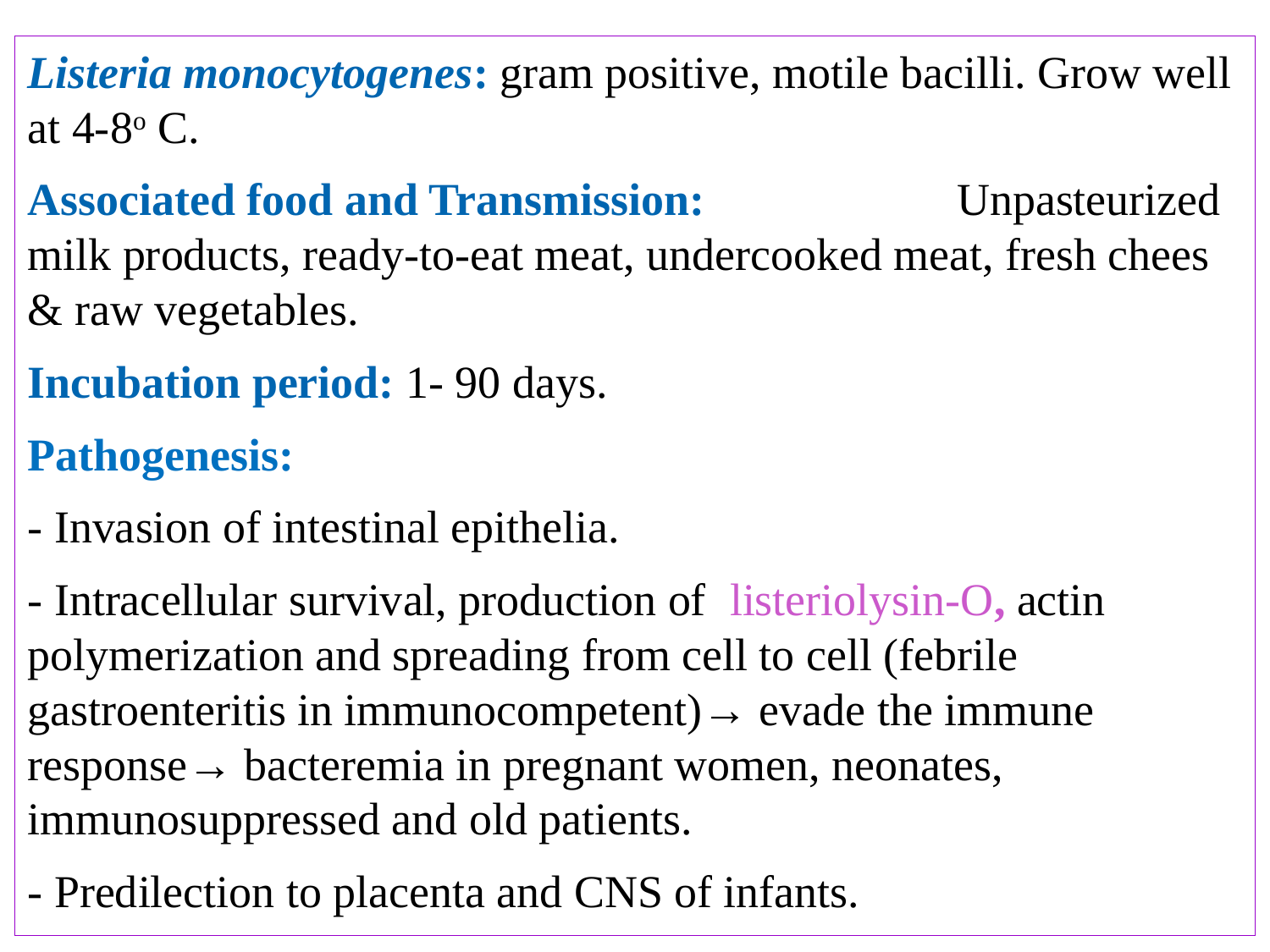

Listeria monocytogenes: gram positive, motile bacilli. Grow well at 4-8o C.
Associated food and Transmission:                      Unpasteurized milk products, ready-to-eat meat, undercooked meat, fresh chees & raw vegetables.
Incubation period: 1- 90 days.
Pathogenesis:
- Invasion of intestinal epithelia.
- Intracellular survival, production of  listeriolysin-O, actin polymerization and spreading from cell to cell (febrile gastroenteritis in immunocompetent)→ evade the immune response→ bacteremia in pregnant women, neonates, immunosuppressed and old patients.
- Predilection to placenta and CNS of infants.